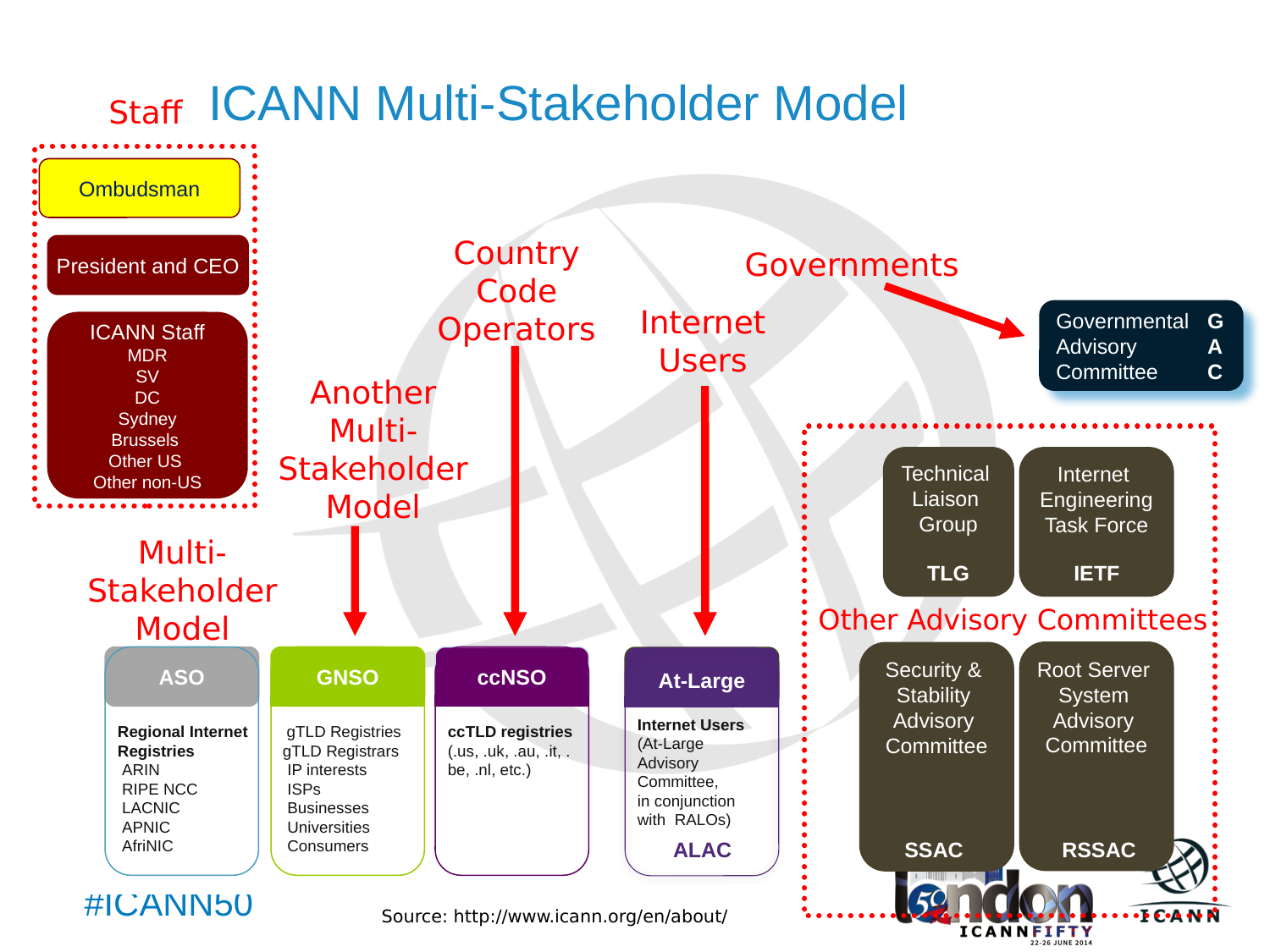

ICANN Multi-Stakeholder Model
Staff

Ombudsman
President and CEO
ICANN Staff
MDR
SV
DC
Sydney
Brussels
Other US
Other non-US

Country
Code
Operators
Governments
GAC

Internet
Users
Governmental
Advisory
Committee

Another
Multi-
Stakeholder
Model

Technical
Liaison
Group
TLG
Internet
Engineering
Task Force
Multi-
Stakeholder Model

IETF
Other Advisory Committees
Root Server
System
Advisory
Committee
Security &
Stability
Advisory
Committee
ASO

GNSO

ccNSO

At-Large

Internet Users
(At-Large Advisory Committee,
in conjunction with  RALOs)
Regional Internet Registries
 ARIN
 RIPE NCC
 LACNIC
 APNIC
 AfriNIC
 gTLD Registries gTLD Registrars
 IP interests
 ISPs
 Businesses
 Universities
 Consumers
ccTLD registries (.us, .uk, .au, .it, .be, .nl, etc.)
ALAC
SSAC
RSSAC
Source: http://www.icann.org/en/about/